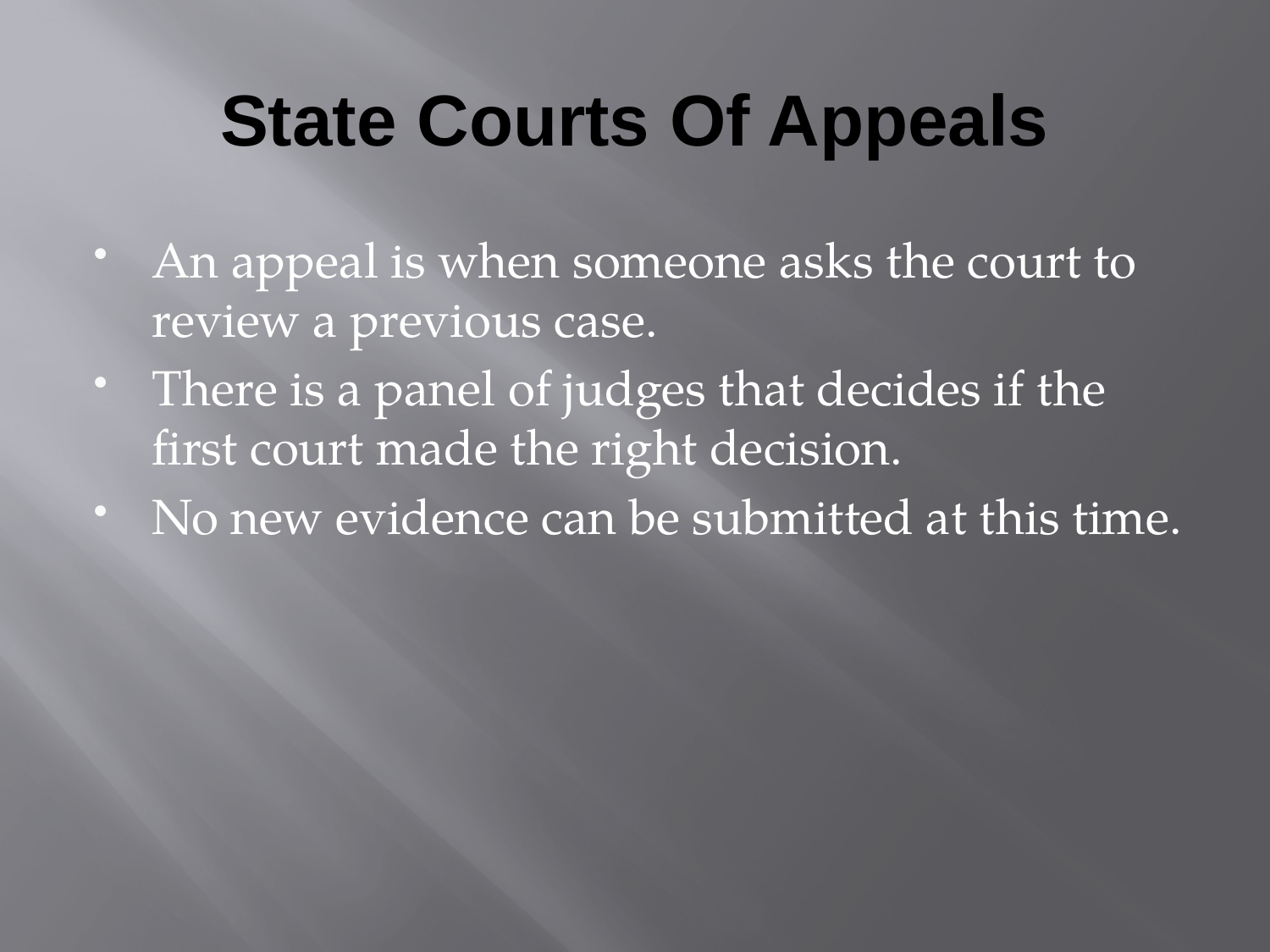

# State Courts Of Appeals
An appeal is when someone asks the court to review a previous case.
There is a panel of judges that decides if the first court made the right decision.
No new evidence can be submitted at this time.